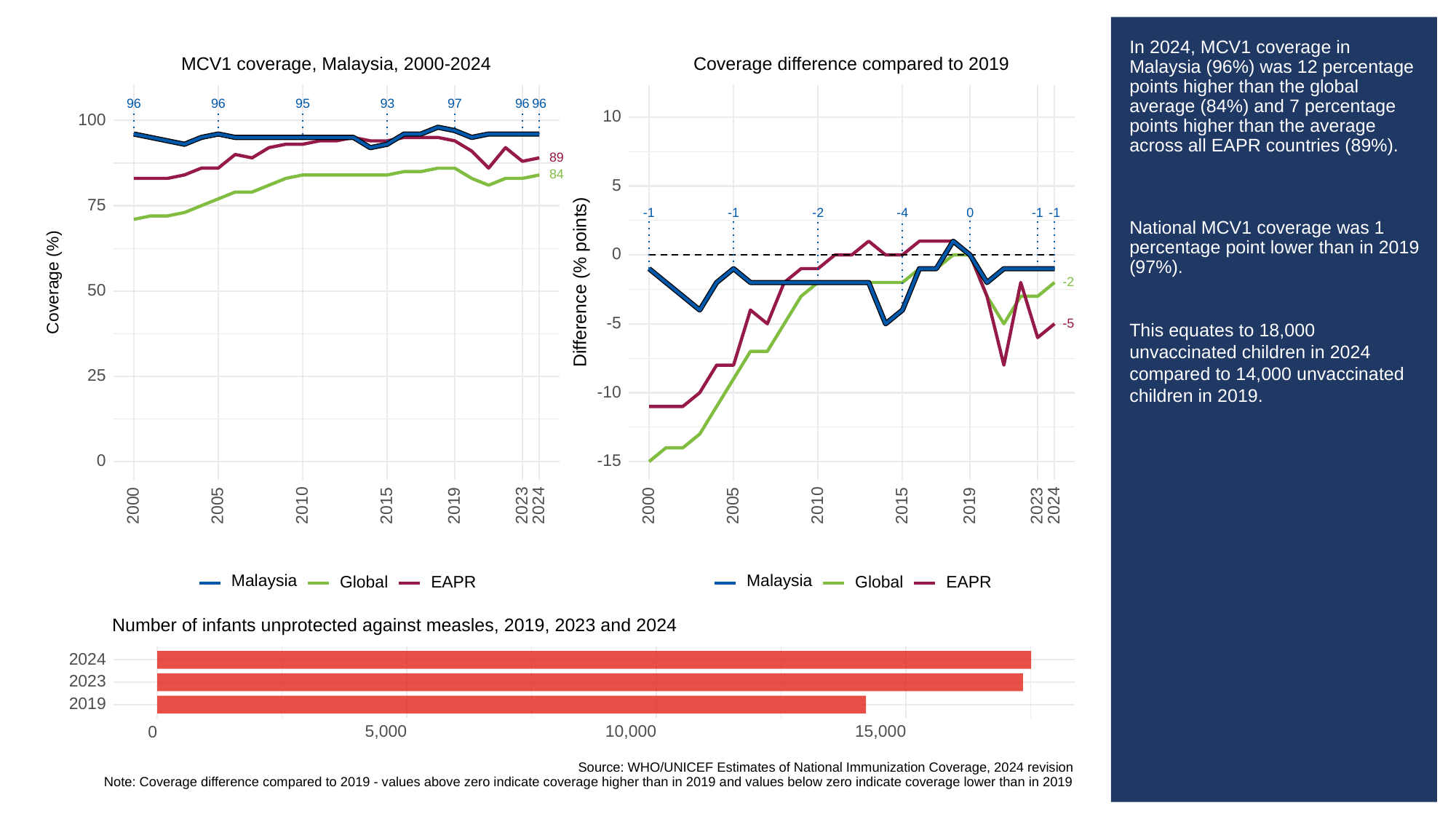

# In 2024, MCV1 coverage in Malaysia (96%) was 12 percentage points higher than the global average (84%) and 7 percentage points higher than the average across all EAPR countries (89%).

National MCV1 coverage was 1 percentage point lower than in 2019 (97%).

This equates to 18,000 unvaccinated children in 2024 compared to 14,000 unvaccinated children in 2019.

MCV1 coverage, Malaysia, 2000-2024
Coverage difference compared to 2019

93
96
96
95
97
96
96
10

100

89

84
5

75

0
-1
-1
-2
-1
-1
-4

0

Difference (% points)
Coverage (%)
-2
50

-5
-5

25

-10

0
-15

2023
2023
2000
2005
2010
2015
2019
2024
2000
2005
2010
2015
2019
2024
Malaysia
Malaysia
Global
Global
EAPR
EAPR

Number of infants unprotected against measles, 2019, 2023 and 2024

2024

2023

2019

5,000
10,000
15,000
0
Source: WHO/UNICEF Estimates of National Immunization Coverage, 2024 revision
Note: Coverage difference compared to 2019 - values above zero indicate coverage higher than in 2019 and values below zero indicate coverage lower than in 2019